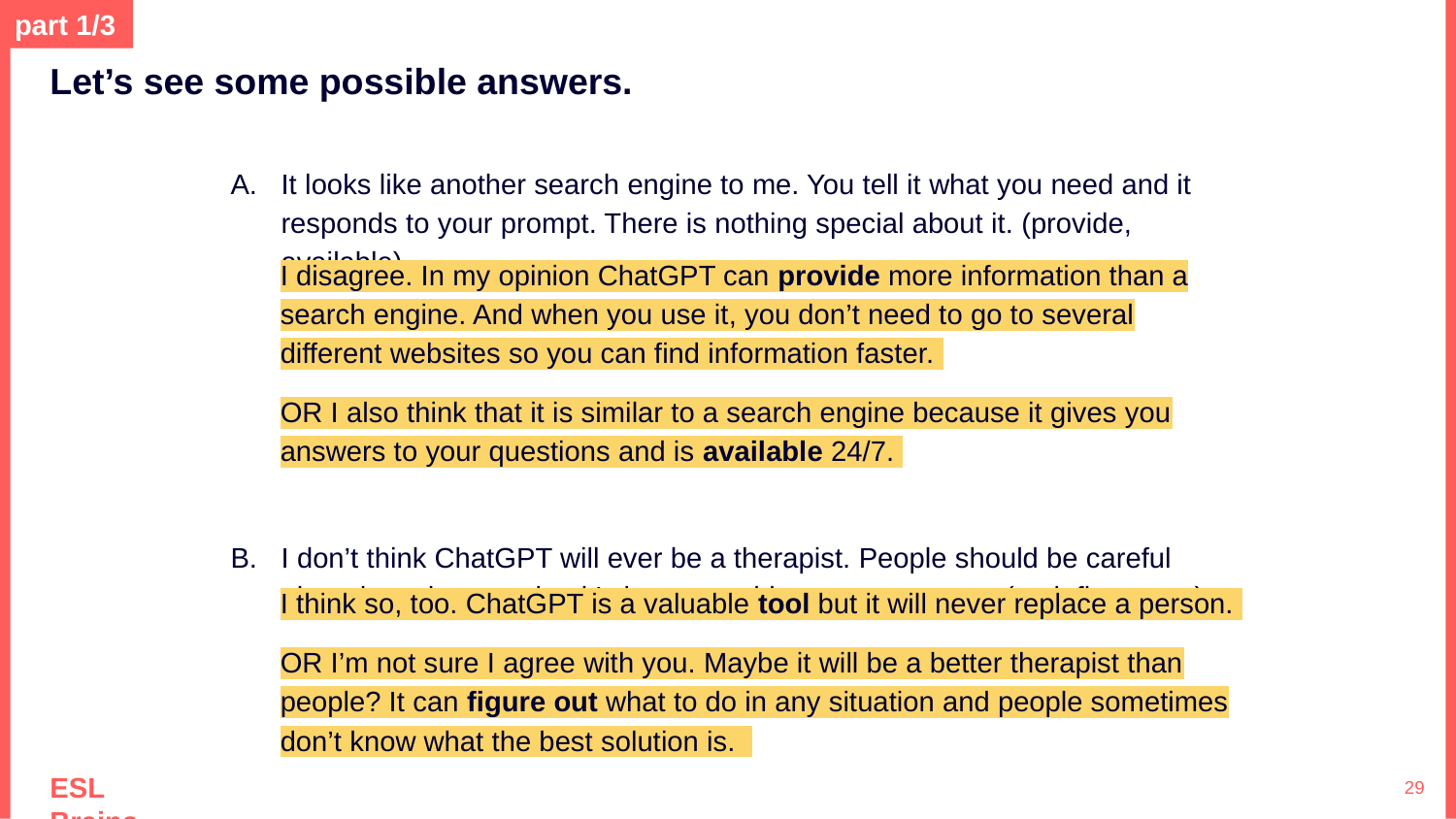

part 1/3
Let’s see some possible answers.
It looks like another search engine to me. You tell it what you need and it responds to your prompt. There is nothing special about it. (provide, available)

I don’t think ChatGPT will ever be a therapist. People should be careful about how they use it – it’s just a machine, not an expert. (tool, figure out)
I disagree. In my opinion ChatGPT can provide more information than a search engine. And when you use it, you don’t need to go to several different websites so you can find information faster.
OR I also think that it is similar to a search engine because it gives you answers to your questions and is available 24/7.
I think so, too. ChatGPT is a valuable tool but it will never replace a person.
OR I’m not sure I agree with you. Maybe it will be a better therapist than people? It can figure out what to do in any situation and people sometimes don’t know what the best solution is.
29